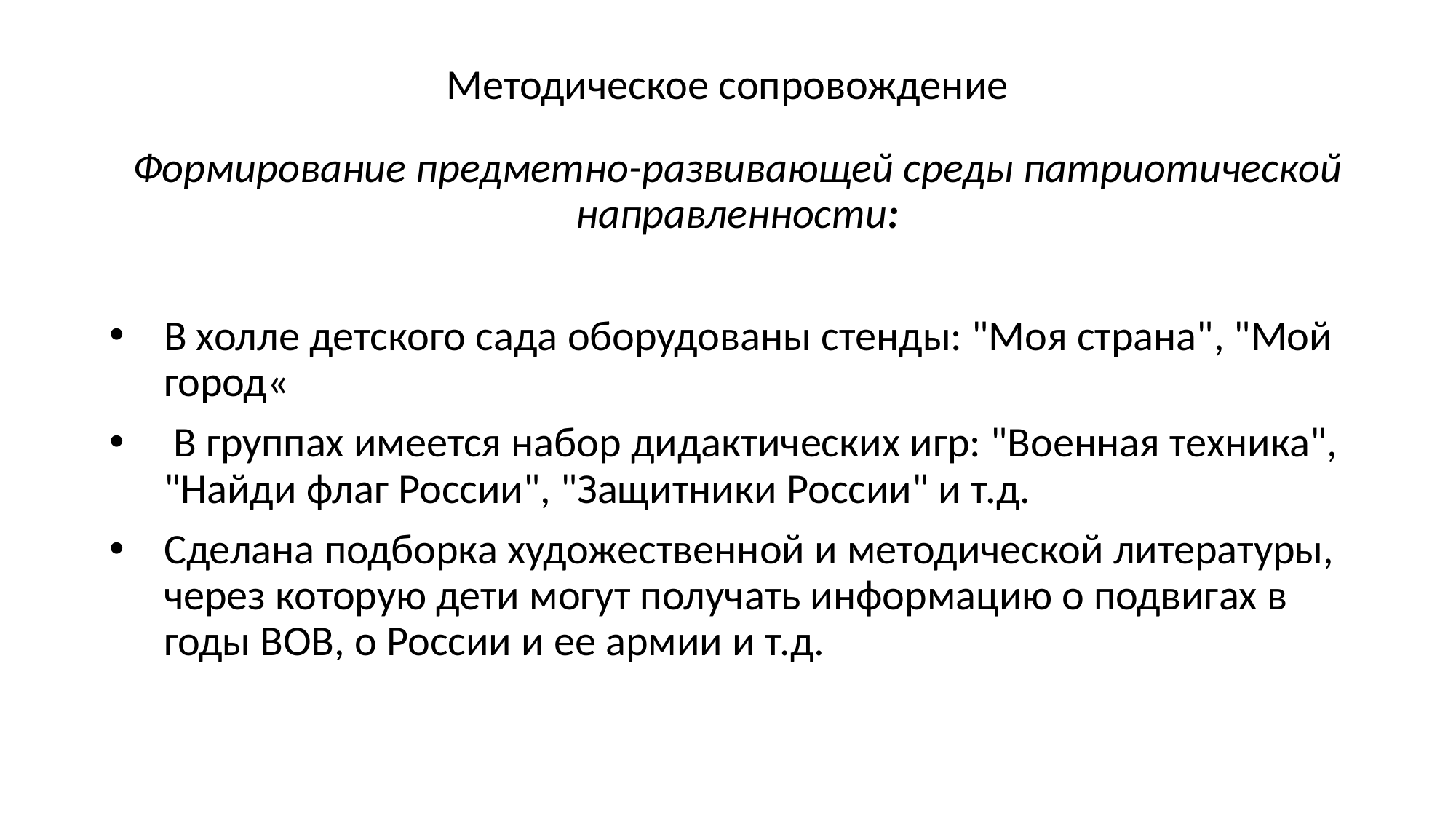

# Методическое сопровождение
Формирование предметно-развивающей среды патриотической направленности:

В холле детского сада оборудованы стенды: "Моя страна", "Мой город«
 В группах имеется набор дидактических игр: "Военная техника", "Найди флаг России", "Защитники России" и т.д.
Сделана подборка художественной и методической литературы, через которую дети могут получать информацию о подвигах в годы ВОВ, о России и ее армии и т.д.